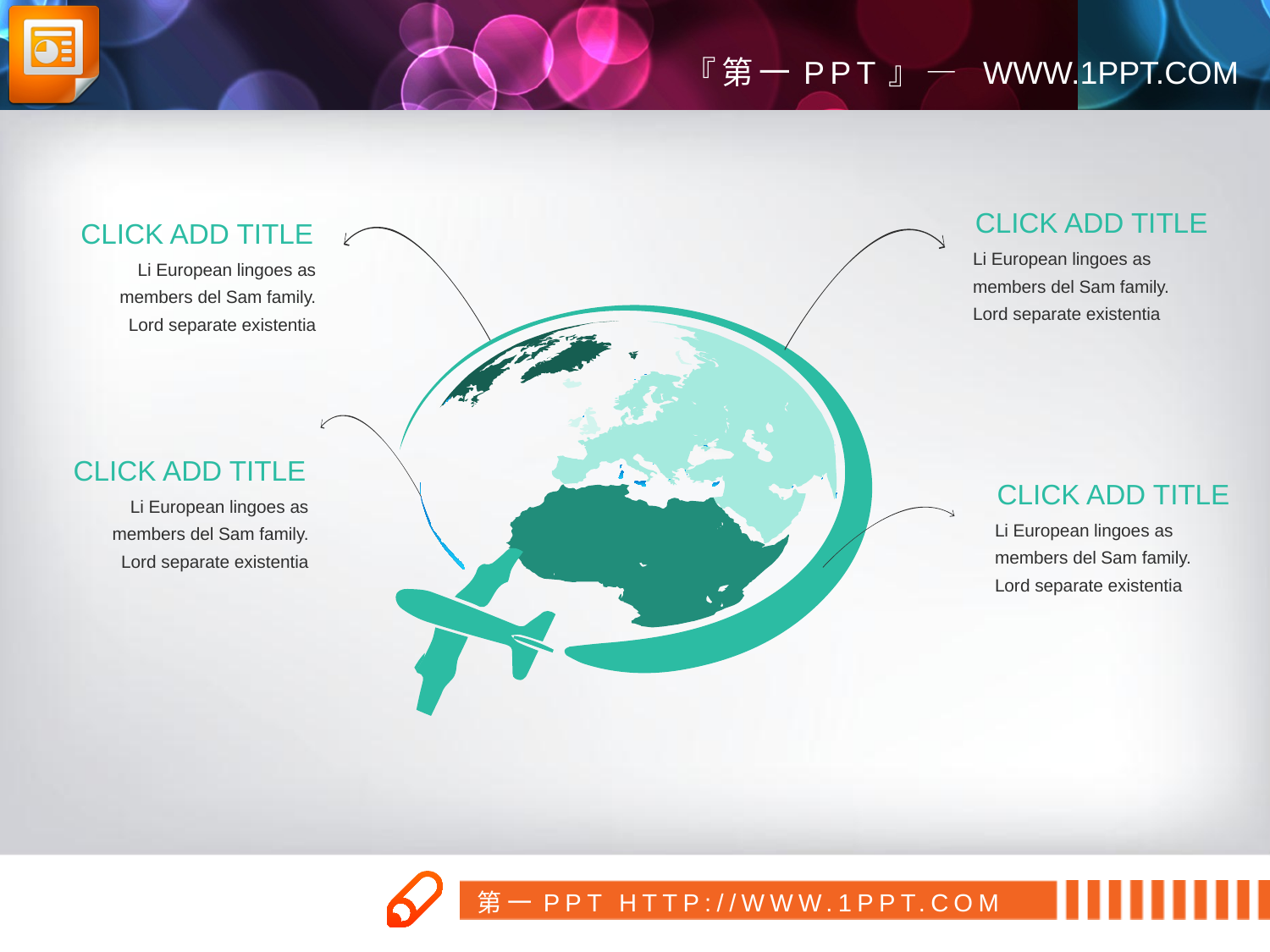

CLICK ADD TITLE
CLICK ADD TITLE

Li European lingoes as members del Sam family. Lord separate existentia
Li European lingoes as members del Sam family. Lord separate existentia

CLICK ADD TITLE
CLICK ADD TITLE
Li European lingoes as members del Sam family. Lord separate existentia

Li European lingoes as members del Sam family. Lord separate existentia